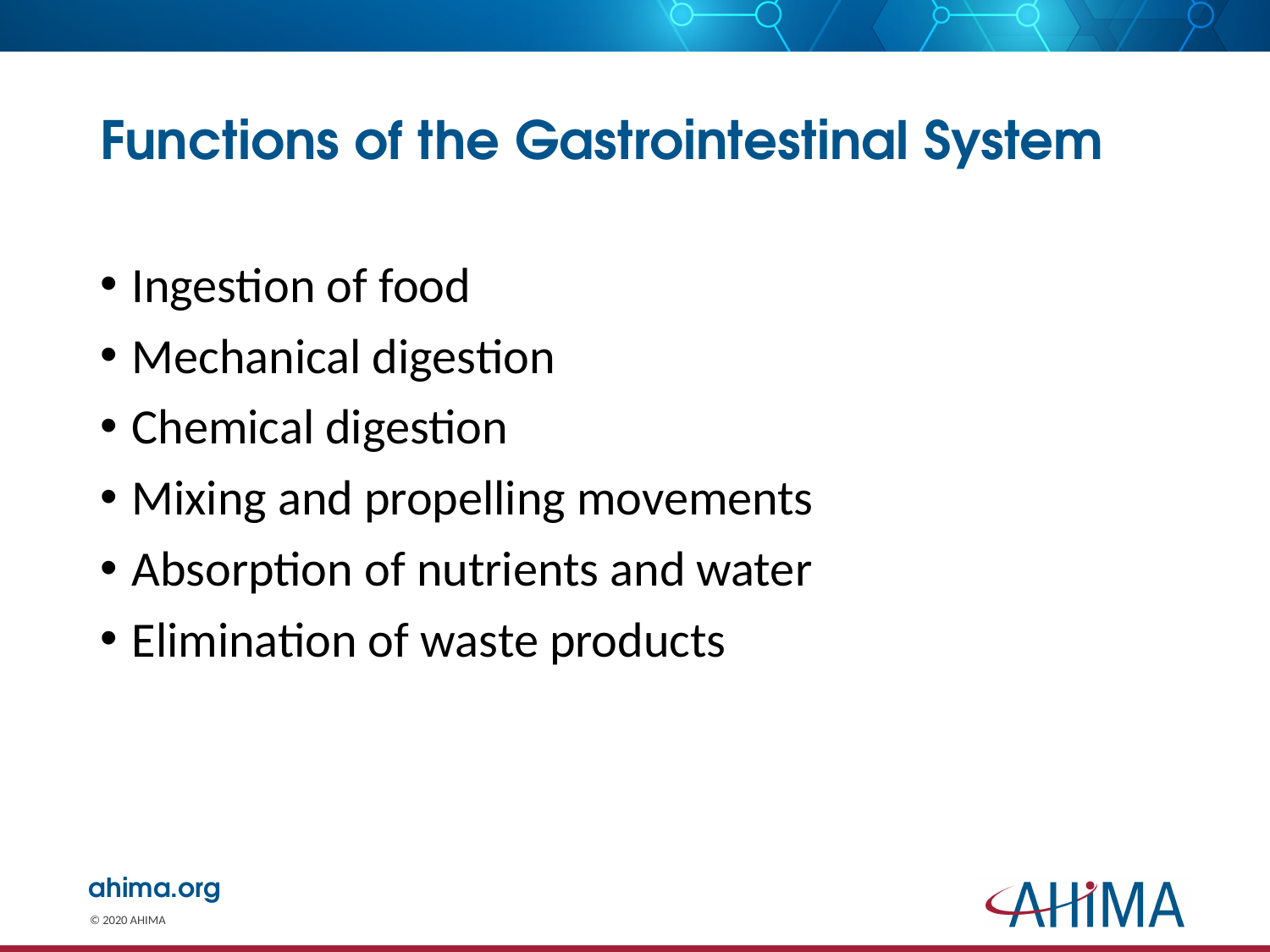

# Functions of the Gastrointestinal System
Ingestion of food
Mechanical digestion
Chemical digestion
Mixing and propelling movements
Absorption of nutrients and water
Elimination of waste products